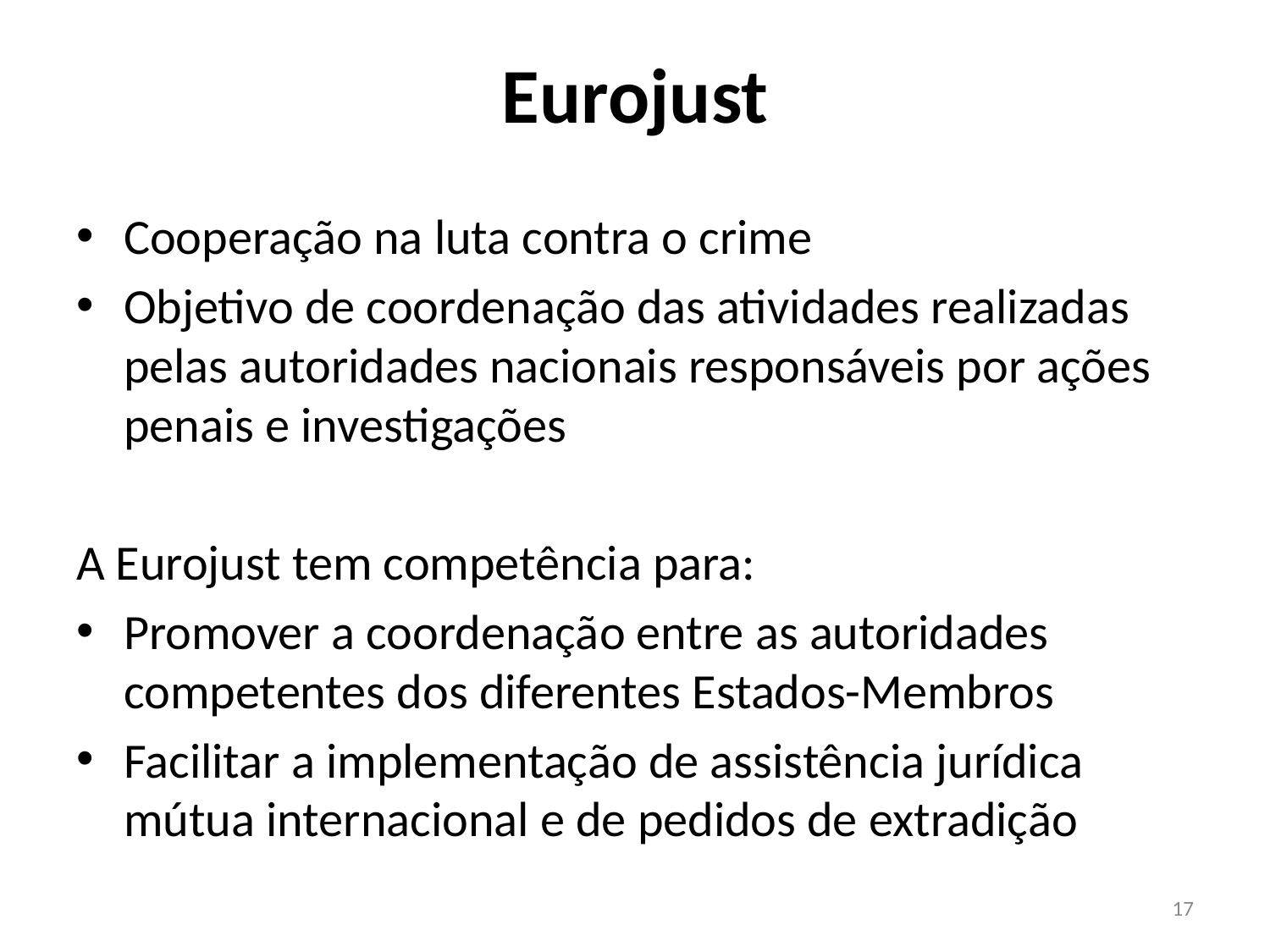

# Eurojust
Cooperação na luta contra o crime
Objetivo de coordenação das atividades realizadas pelas autoridades nacionais responsáveis por ações penais e investigações

A Eurojust tem competência para:
Promover a coordenação entre as autoridades competentes dos diferentes Estados-Membros
Facilitar a implementação de assistência jurídica mútua internacional e de pedidos de extradição
17